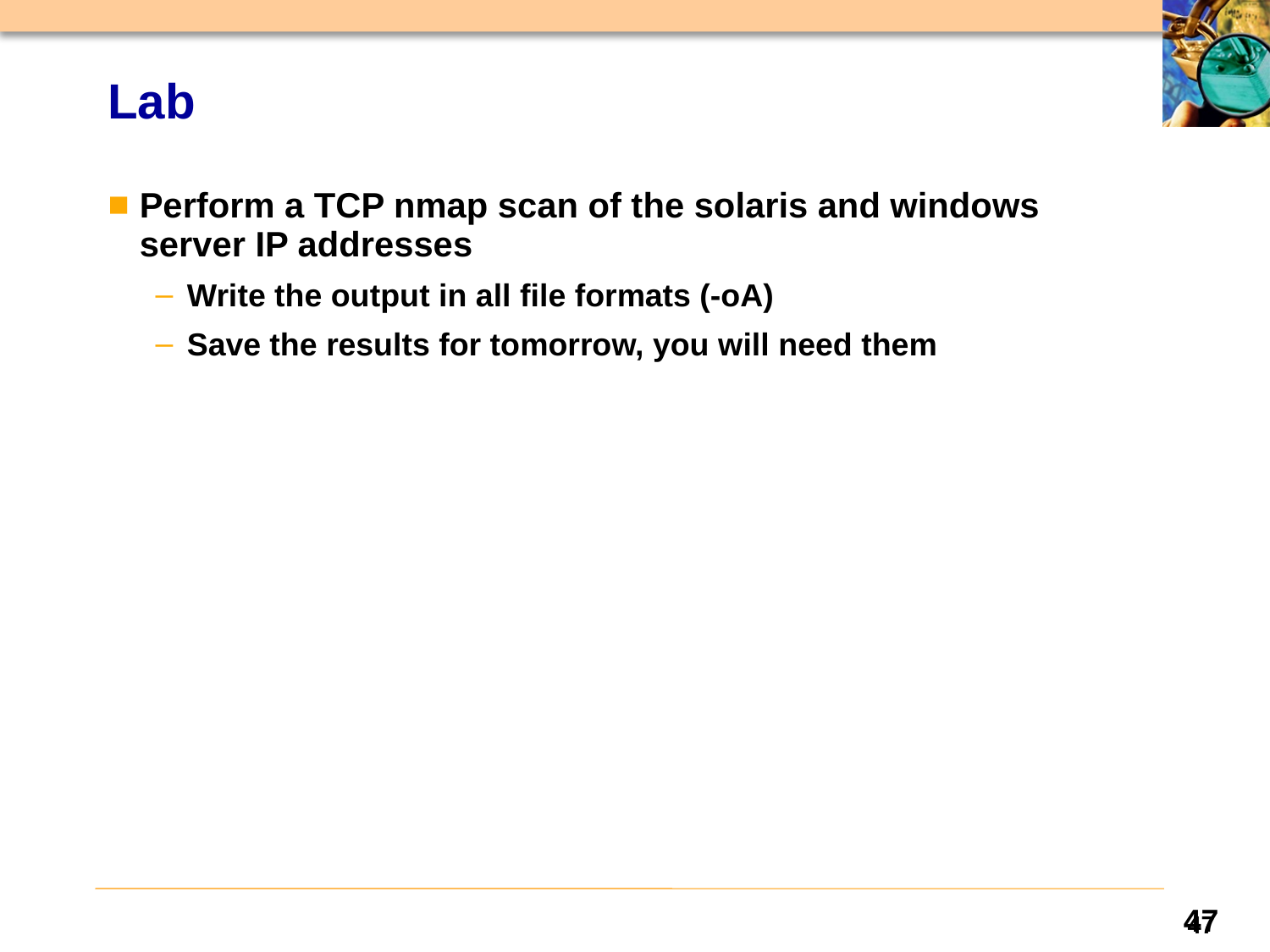

# Lab
Perform a TCP nmap scan of the solaris and windows server IP addresses
Write the output in all file formats (-oA)
Save the results for tomorrow, you will need them

47